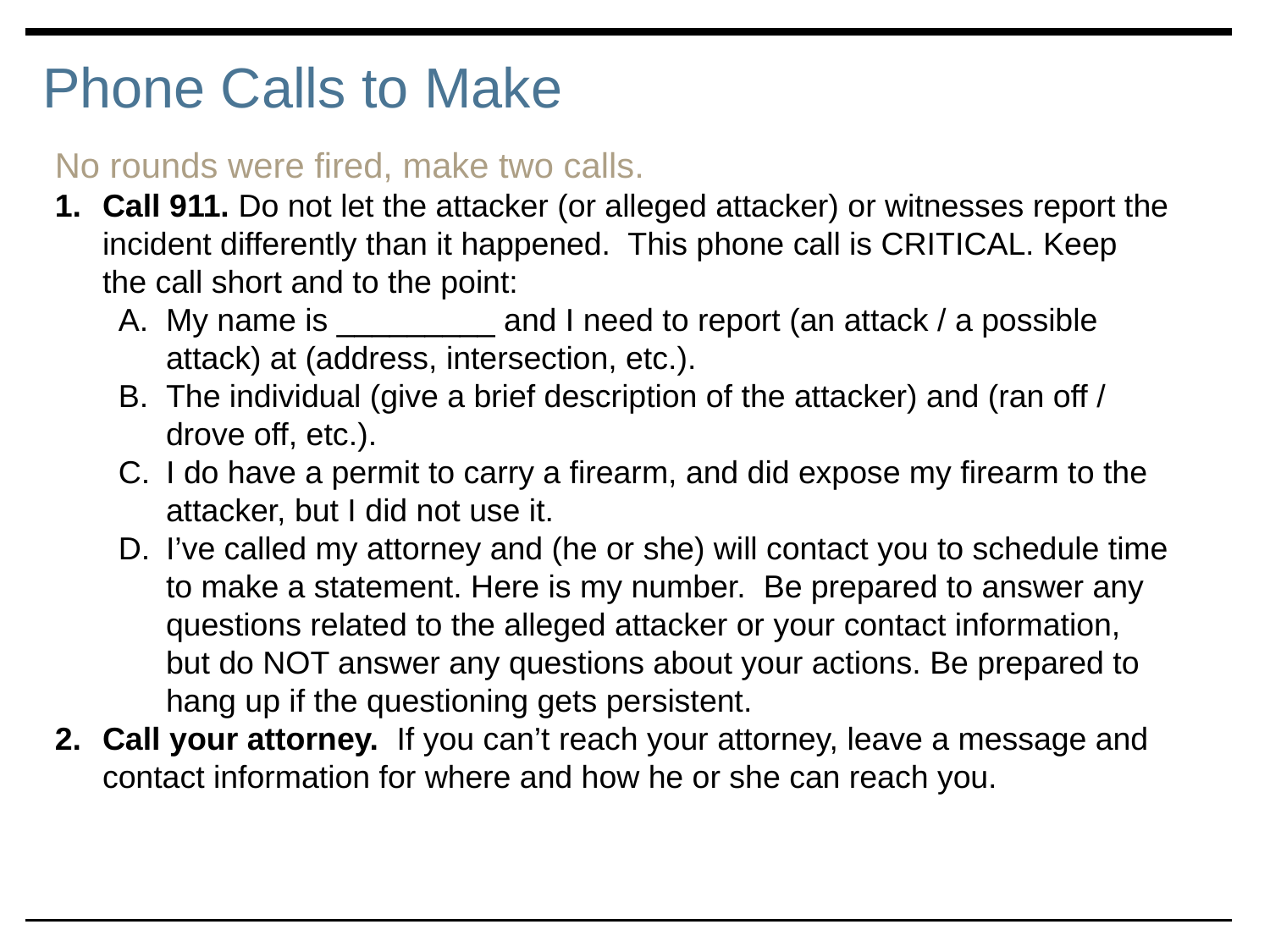

# Phone Calls to Make
No rounds were fired, make two calls.
Call 911. Do not let the attacker (or alleged attacker) or witnesses report the incident differently than it happened.  This phone call is CRITICAL. Keep the call short and to the point:
My name is _________ and I need to report (an attack / a possible attack) at (address, intersection, etc.).
The individual (give a brief description of the attacker) and (ran off / drove off, etc.).
I do have a permit to carry a firearm, and did expose my firearm to the attacker, but I did not use it.
I’ve called my attorney and (he or she) will contact you to schedule time to make a statement. Here is my number.  Be prepared to answer any questions related to the alleged attacker or your contact information, but do NOT answer any questions about your actions. Be prepared to hang up if the questioning gets persistent.
Call your attorney.  If you can’t reach your attorney, leave a message and contact information for where and how he or she can reach you.